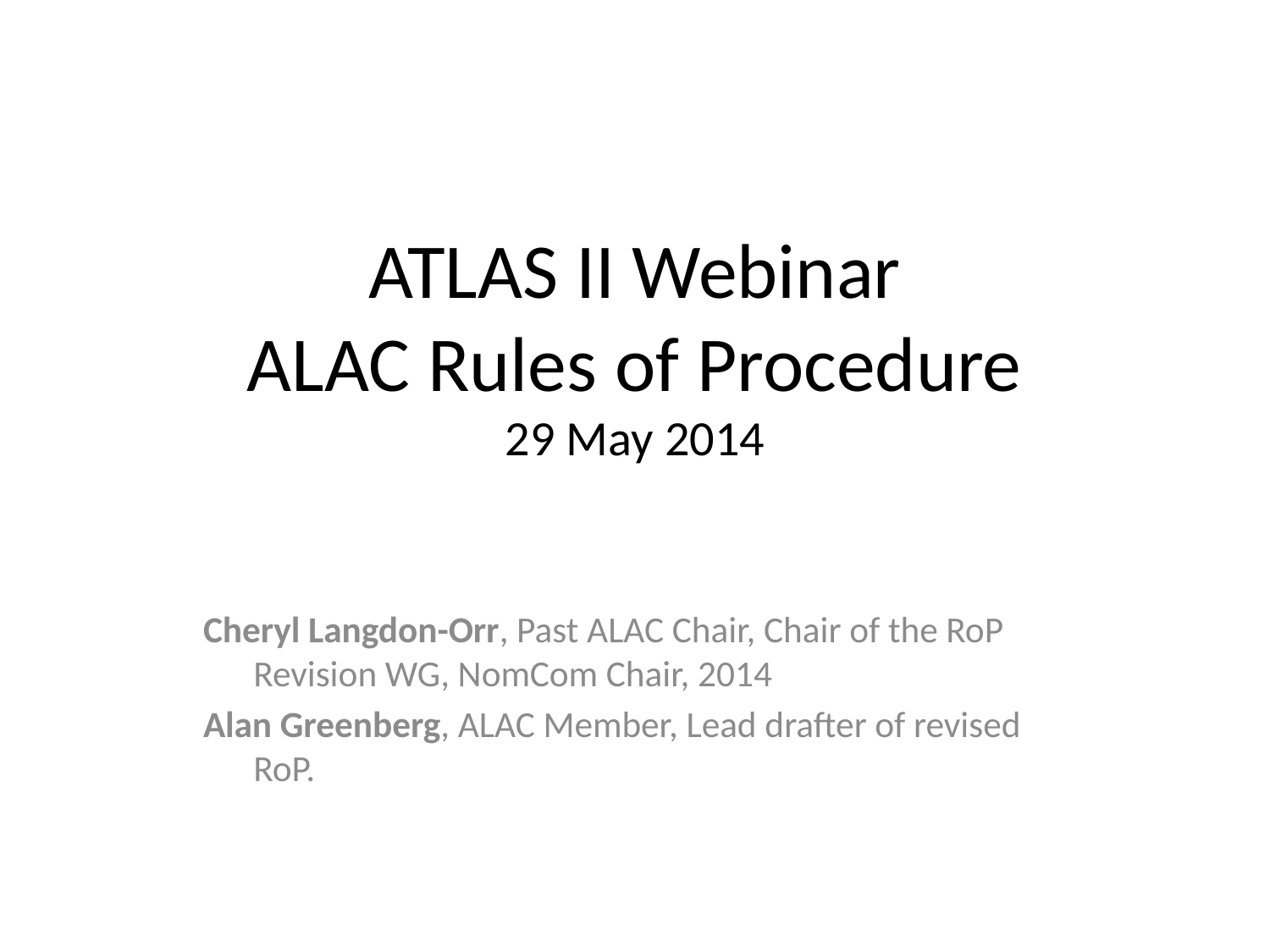

# ATLAS II Webinar ALAC Rules of Procedure 29 May 2014
Cheryl Langdon-Orr, Past ALAC Chair, Chair of the RoP Revision WG, NomCom Chair, 2014
Alan Greenberg, ALAC Member, Lead drafter of revised RoP.